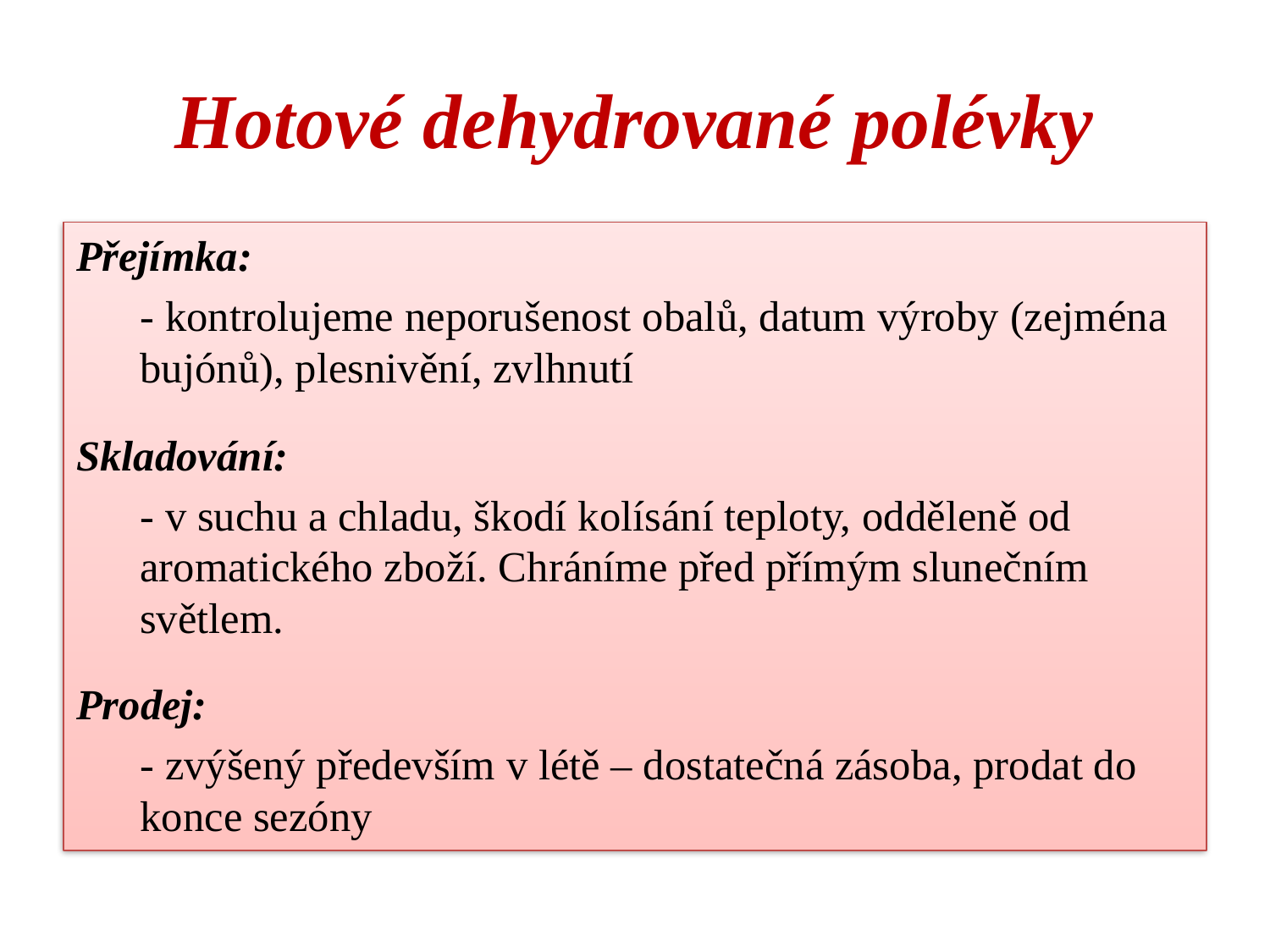

# Hotové dehydrované polévky
Přejímka:
	- kontrolujeme neporušenost obalů, datum výroby (zejména bujónů), plesnivění, zvlhnutí

Skladování:
	- v suchu a chladu, škodí kolísání teploty, odděleně od aromatického zboží. Chráníme před přímým slunečním světlem.

Prodej:
	- zvýšený především v létě – dostatečná zásoba, prodat do konce sezóny